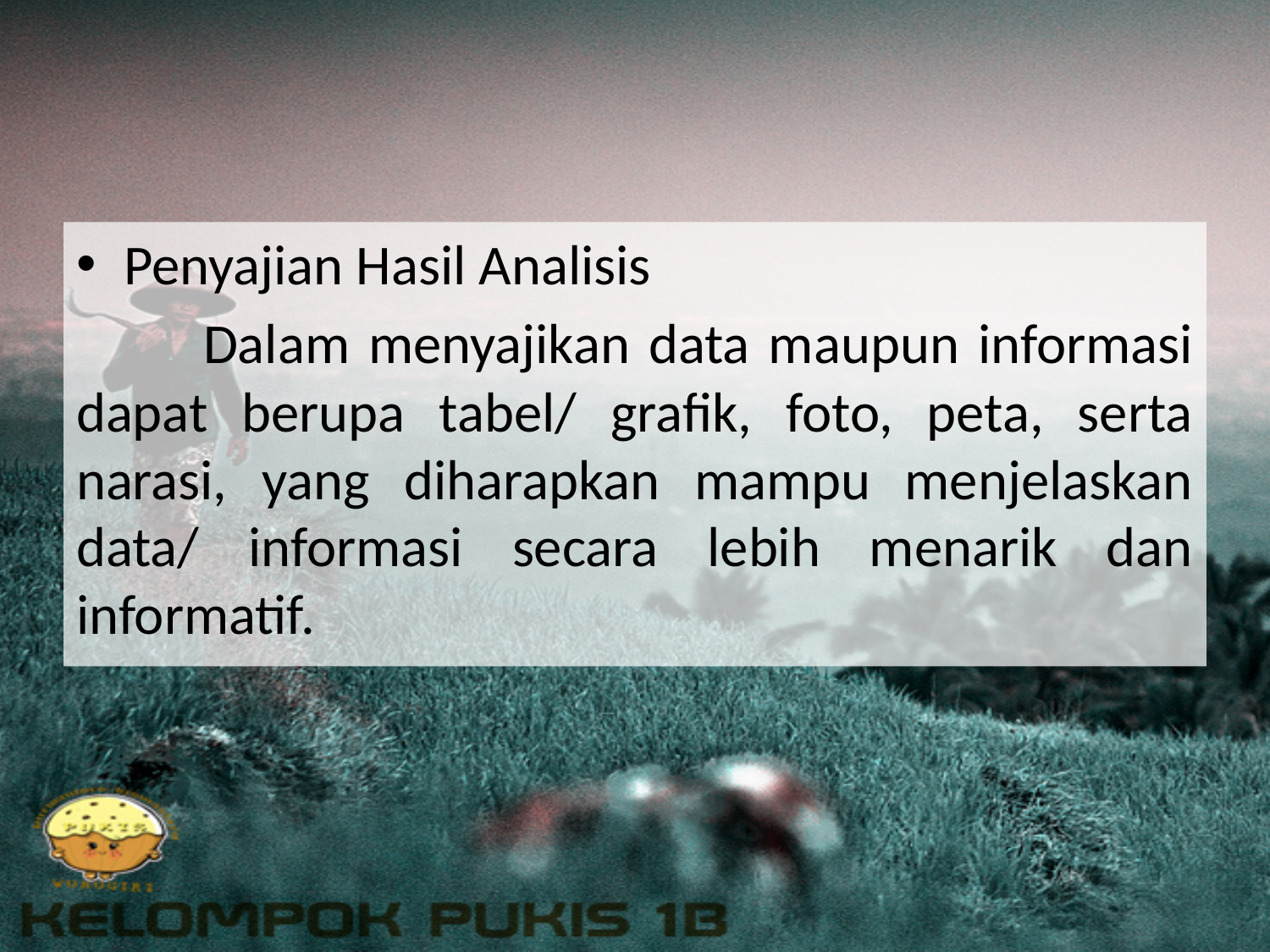

#
Penyajian Hasil Analisis
	Dalam menyajikan data maupun informasi dapat berupa tabel/ grafik, foto, peta, serta narasi, yang diharapkan mampu menjelaskan data/ informasi secara lebih menarik dan informatif.